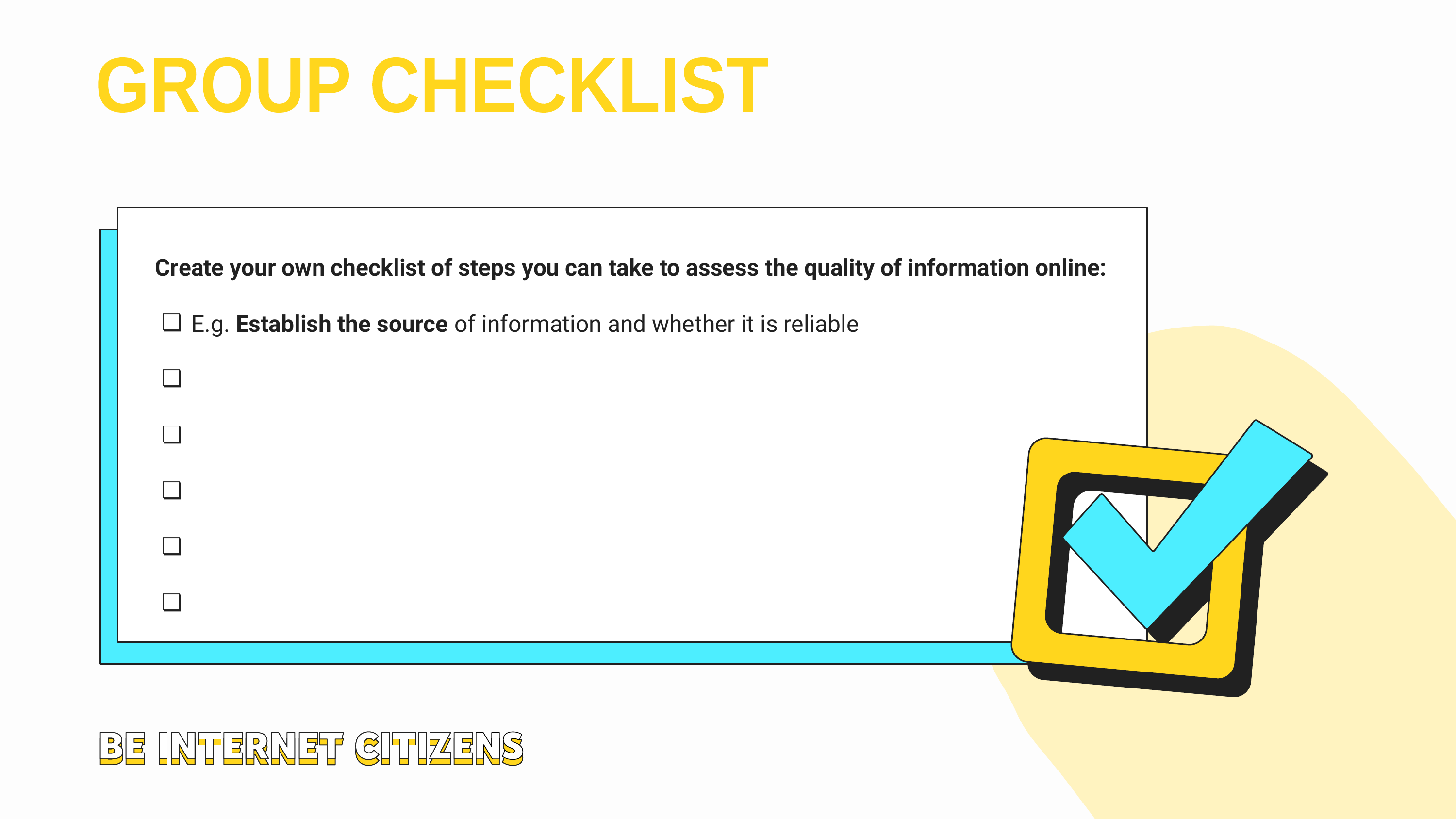

GROUP CHECKLIST

Create your own checklist of steps you can take to assess the quality of information online:
E.g. Establish the source of information and whether it is reliable